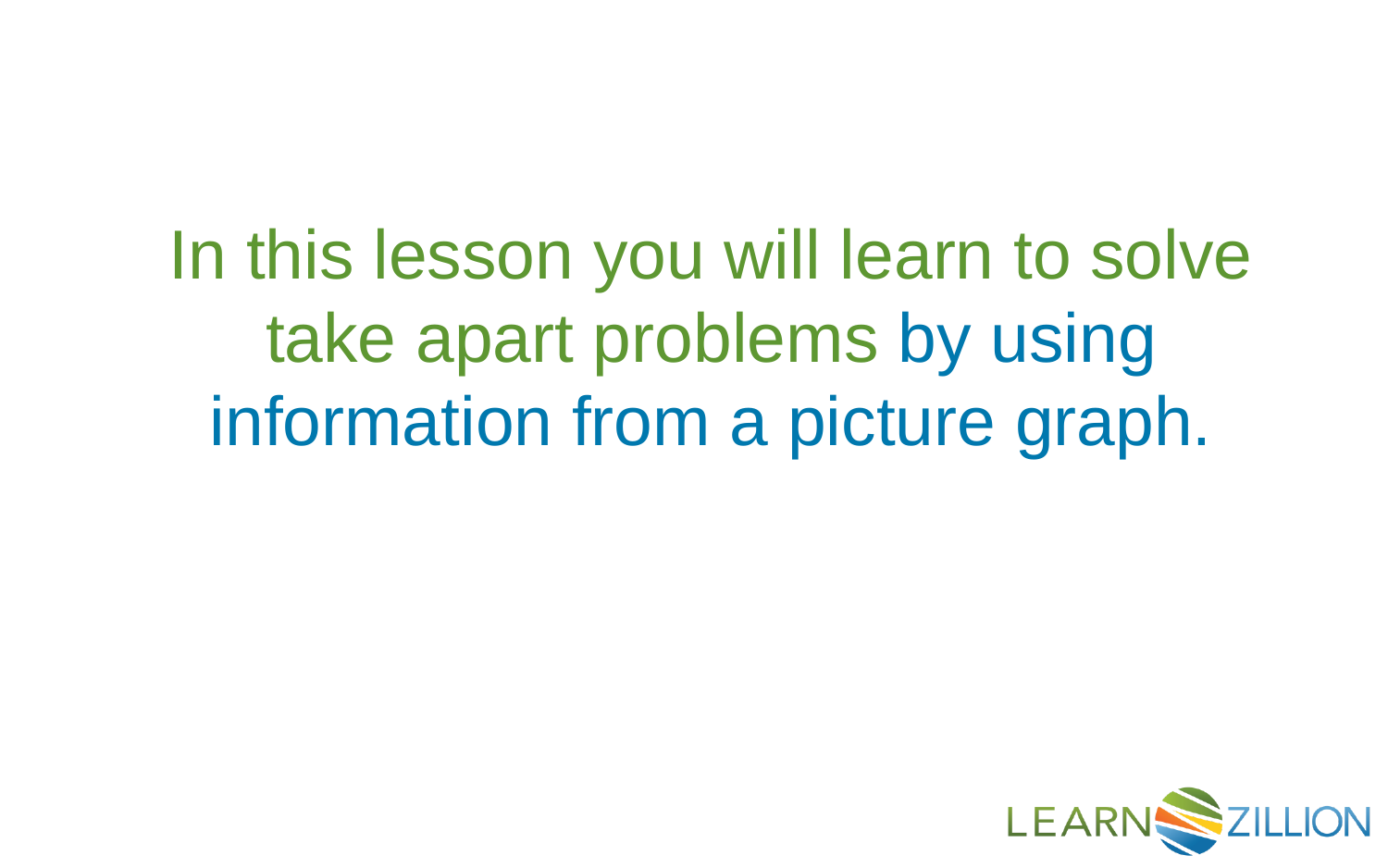

In this lesson you will learn to solve take apart problems by using information from a picture graph.